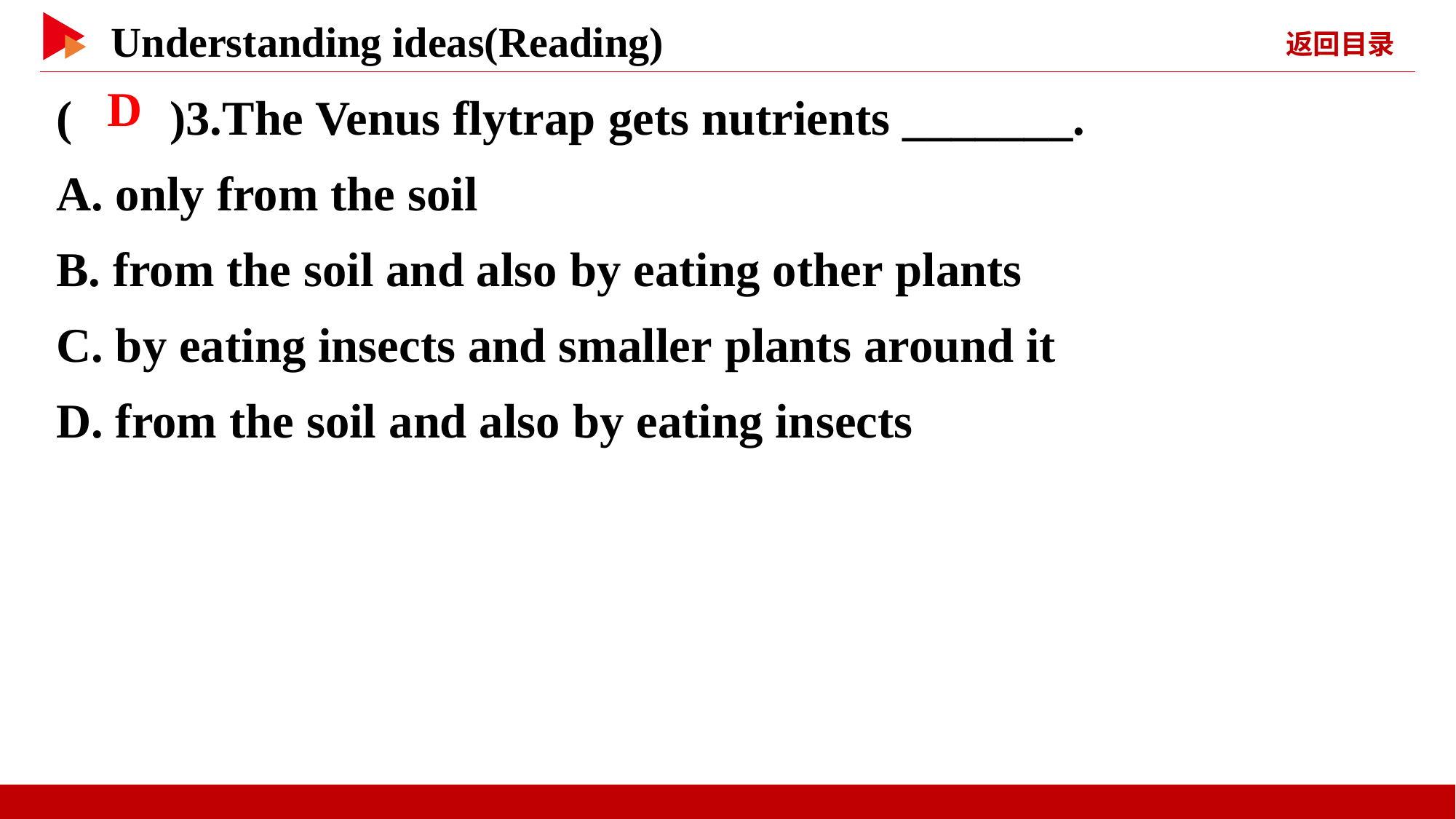

(        )3.The Venus flytrap gets nutrients _______.
A. only from the soil
B. from the soil and also by eating other plants
C. by eating insects and smaller plants around it
D. from the soil and also by eating insects
   D